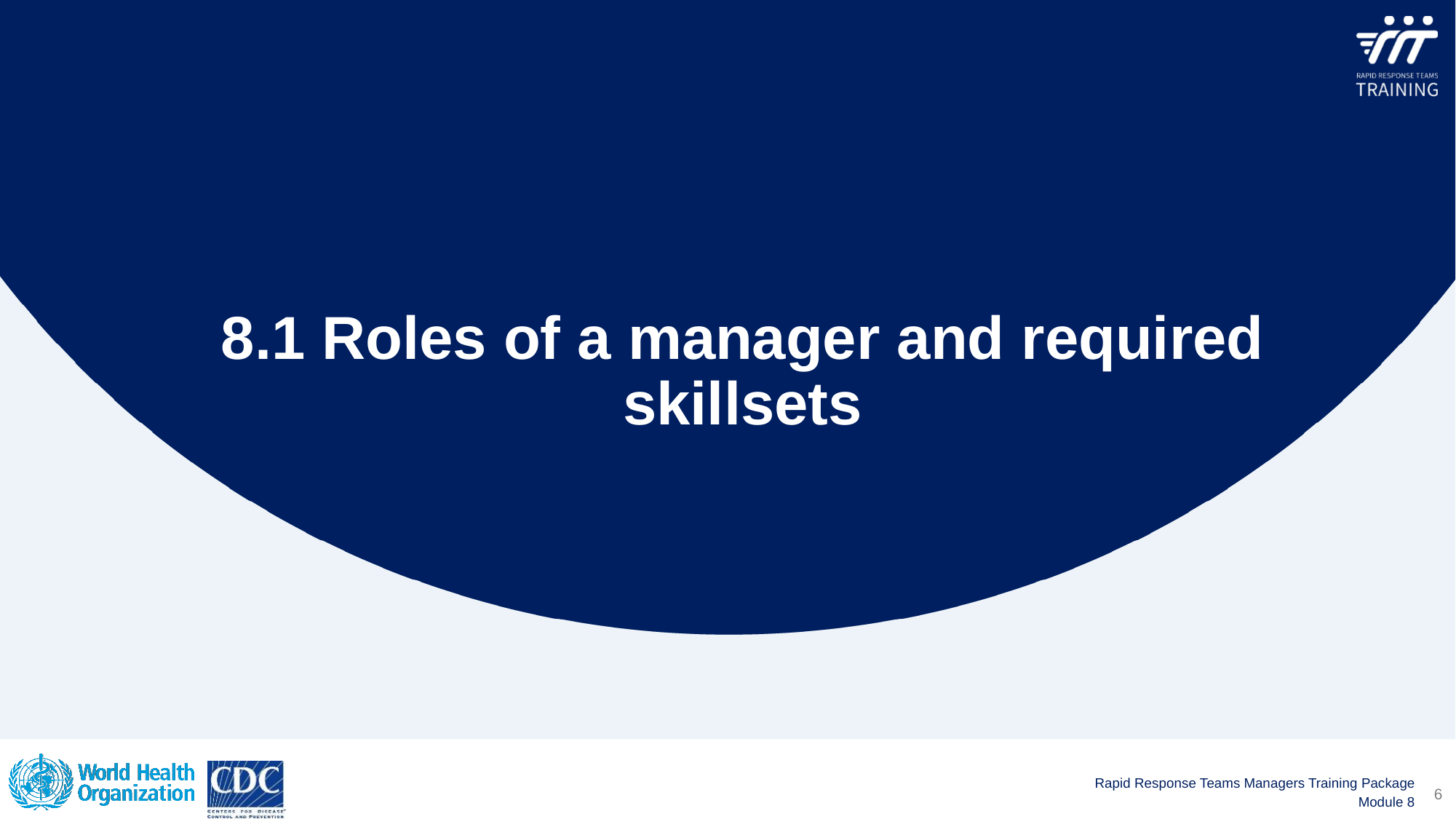

8.1 Roles of a manager and required skillsets
6